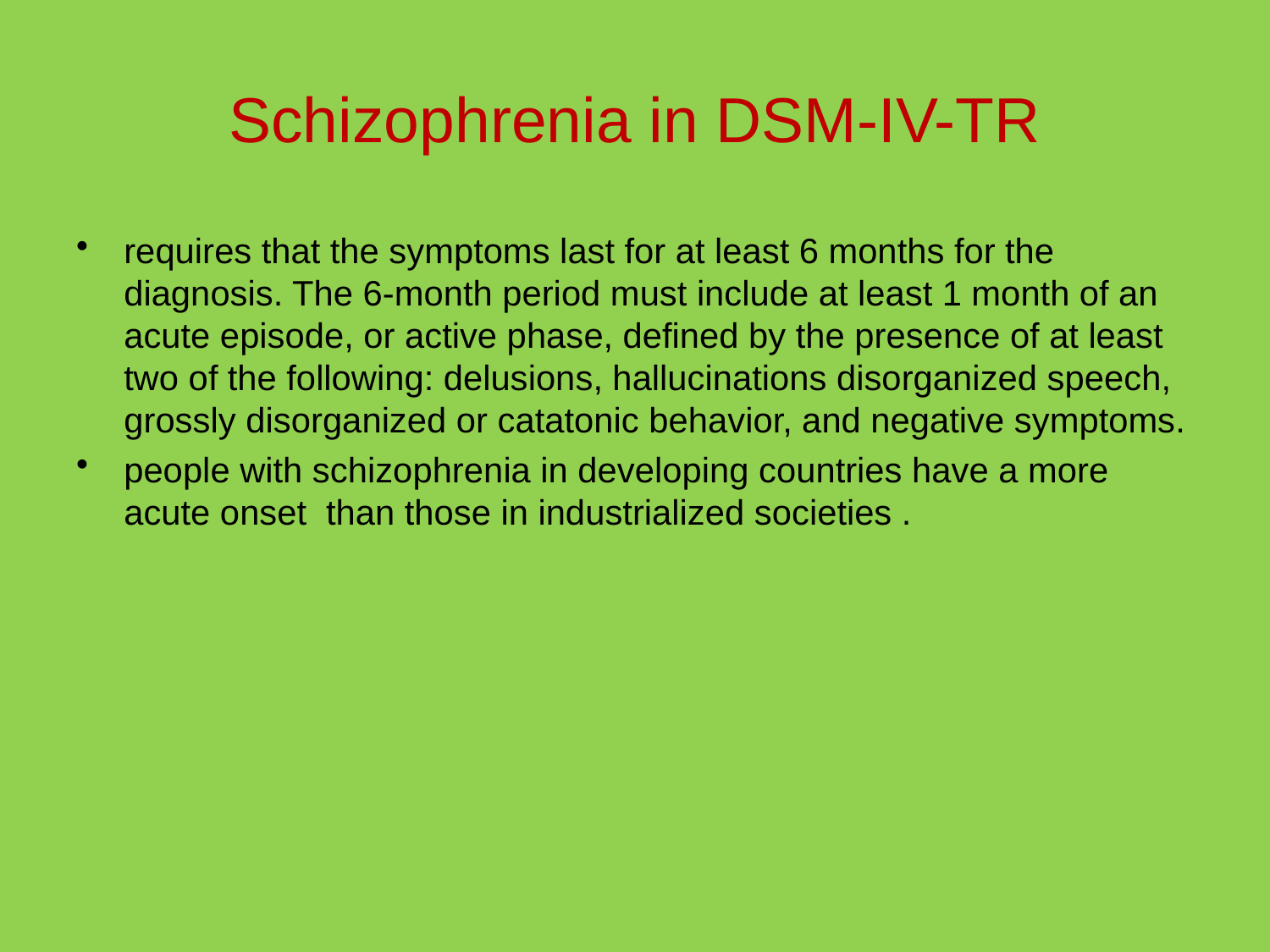

# Schizophrenia in DSM-IV-TR
requires that the symptoms last for at least 6 months for the diagnosis. The 6-month period must include at least 1 month of an acute episode, or active phase, defined by the presence of at least two of the following: delusions, hallucinations disorganized speech, grossly disorganized or catatonic behavior, and negative symptoms.
people with schizophrenia in developing countries have a more acute onset  than those in industrialized societies .